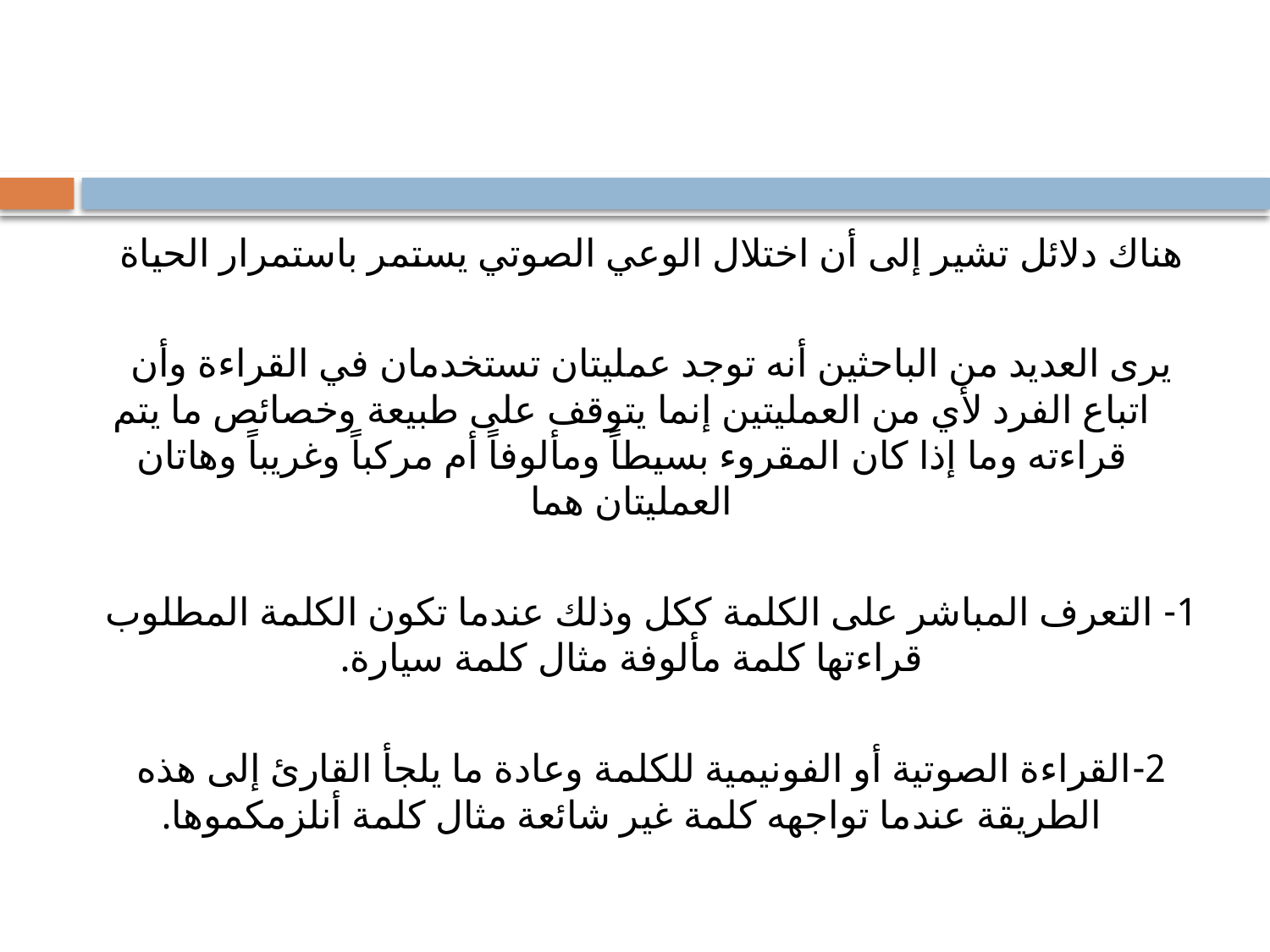

#
هناك دلائل تشير إلى أن اختلال الوعي الصوتي يستمر باستمرار الحياة

يرى العديد من الباحثين أنه توجد عمليتان تستخدمان في القراءة وأن اتباع الفرد لأي من العمليتين إنما يتوقف على طبيعة وخصائص ما يتم قراءته وما إذا كان المقروء بسيطاً ومألوفاً أم مركباً وغريباً وهاتان العمليتان هما

1- التعرف المباشر على الكلمة ككل وذلك عندما تكون الكلمة المطلوب قراءتها كلمة مألوفة مثال كلمة سيارة.

2-القراءة الصوتية أو الفونيمية للكلمة وعادة ما يلجأ القارئ إلى هذه الطريقة عندما تواجهه كلمة غير شائعة مثال كلمة أنلزمكموها.